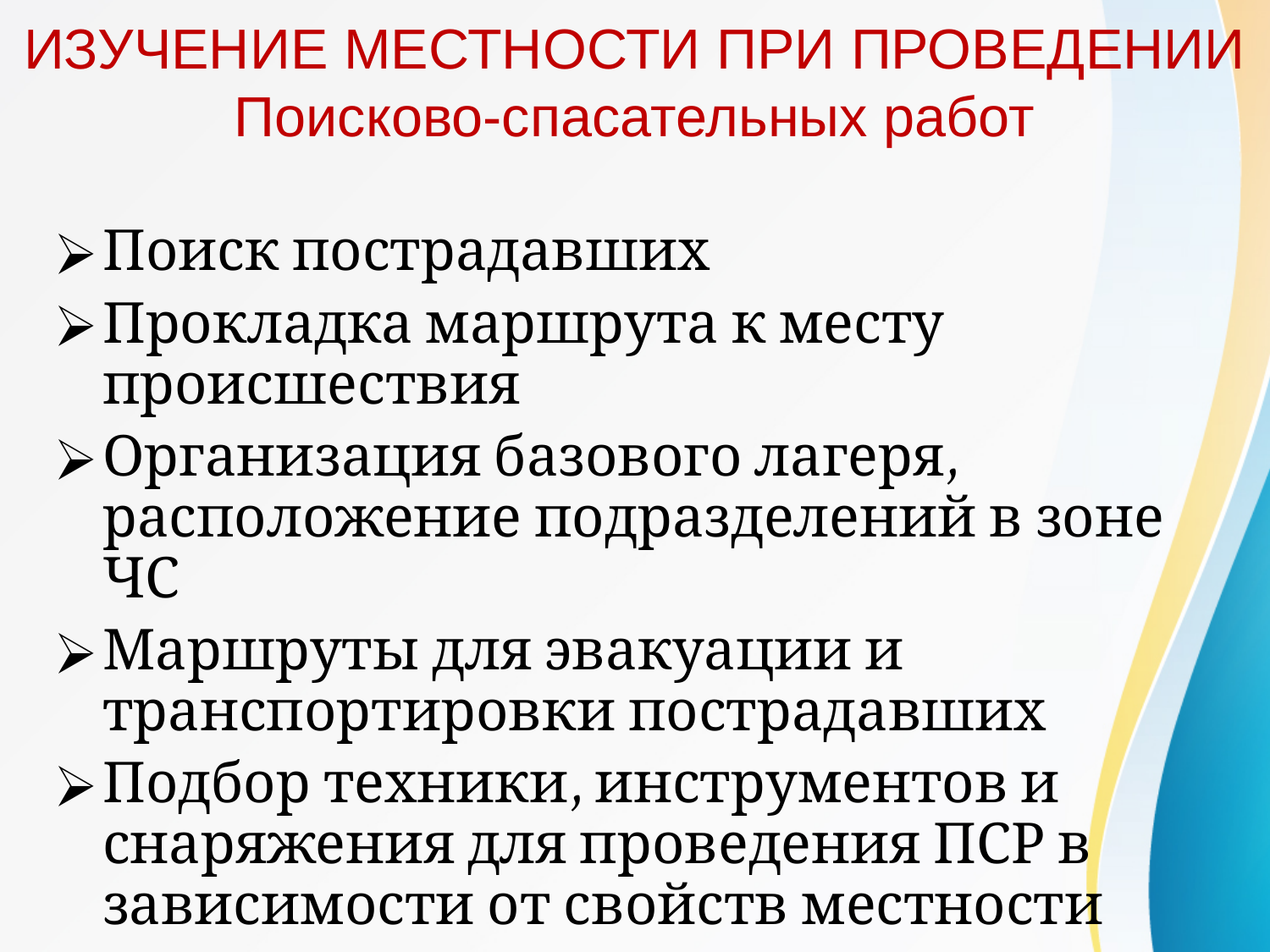

# ИЗУЧЕНИЕ МЕСТНОСТИ ПРИ ПРОВЕДЕНИИ Поисково-спасательных работ
Поиск пострадавших
Прокладка маршрута к месту происшествия
Организация базового лагеря, расположение подразделений в зоне ЧС
Маршруты для эвакуации и транспортировки пострадавших
Подбор техники, инструментов и снаряжения для проведения ПСР в зависимости от свойств местности